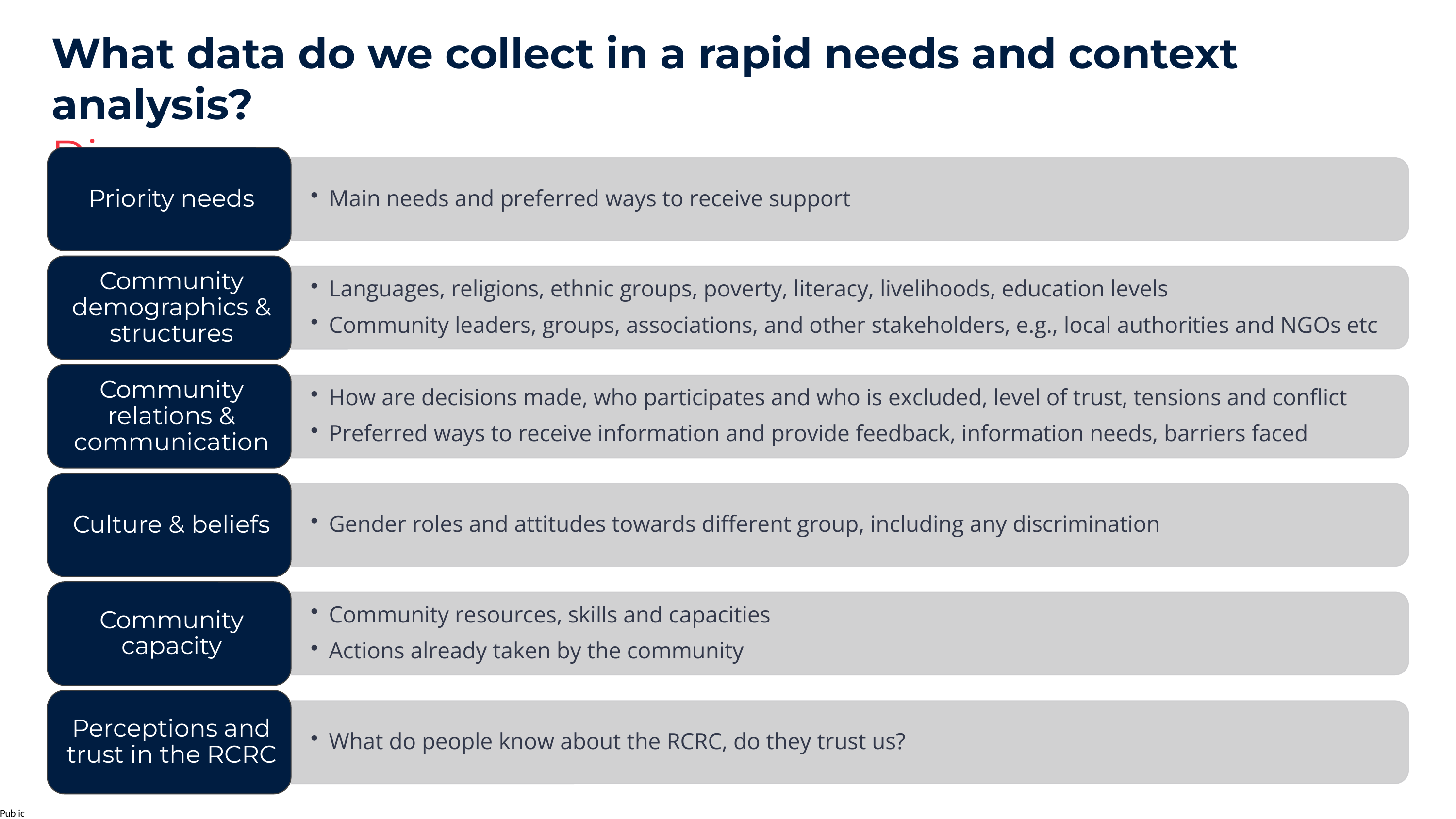

What data do we collect in a rapid needs and context analysis?
Discuss…
Main needs and preferred ways to receive support
Priority needs
Languages, religions, ethnic groups, poverty, literacy, livelihoods, education levels
Community leaders, groups, associations, and other stakeholders, e.g., local authorities and NGOs etc
Community demographics & structures
How are decisions made, who participates and who is excluded, level of trust, tensions and conflict
Preferred ways to receive information and provide feedback, information needs, barriers faced
Community relations & communication
Gender roles and attitudes towards different group, including any discrimination
Culture & beliefs
Community resources, skills and capacities
Actions already taken by the community
Community capacity
What do people know about the RCRC, do they trust us?
Perceptions and trust in the RCRC